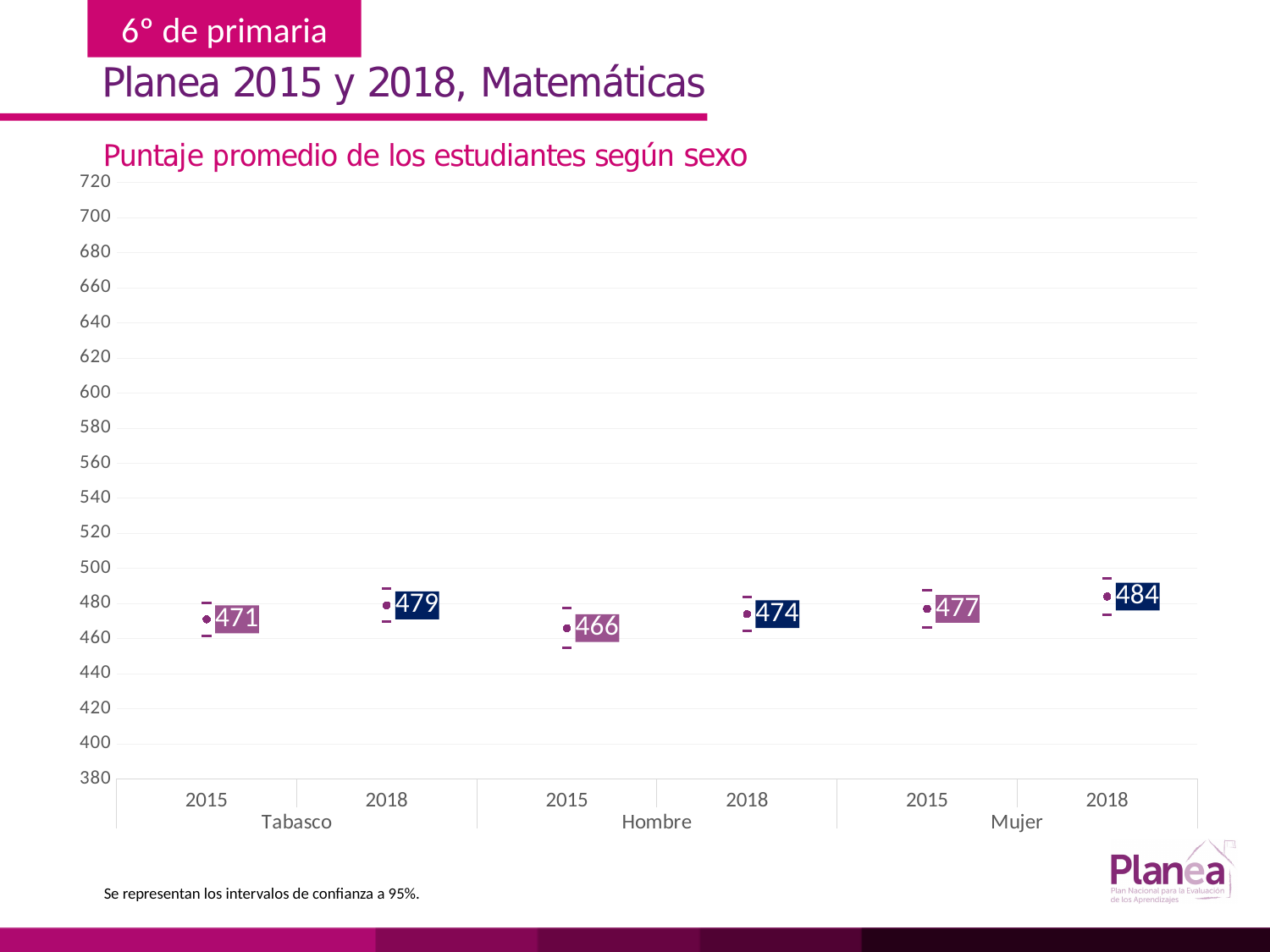

Planea 2015 y 2018, Matemáticas

Puntaje promedio de los estudiantes según sexo

### Chart

| Category |  |  |  |
|---|---|---|---|
| 2015 | 461.448 | 480.552 | 471.0 |
| 2018 | 469.647 | 488.353 | 479.0 |
| 2015 | 454.657 | 477.343 | 466.0 |
| 2018 | 464.448 | 483.552 | 474.0 |
| 2015 | 466.254 | 487.746 | 477.0 |
| 2018 | 473.453 | 494.547 | 484.0 |
Se representan los intervalos de confianza a 95%.